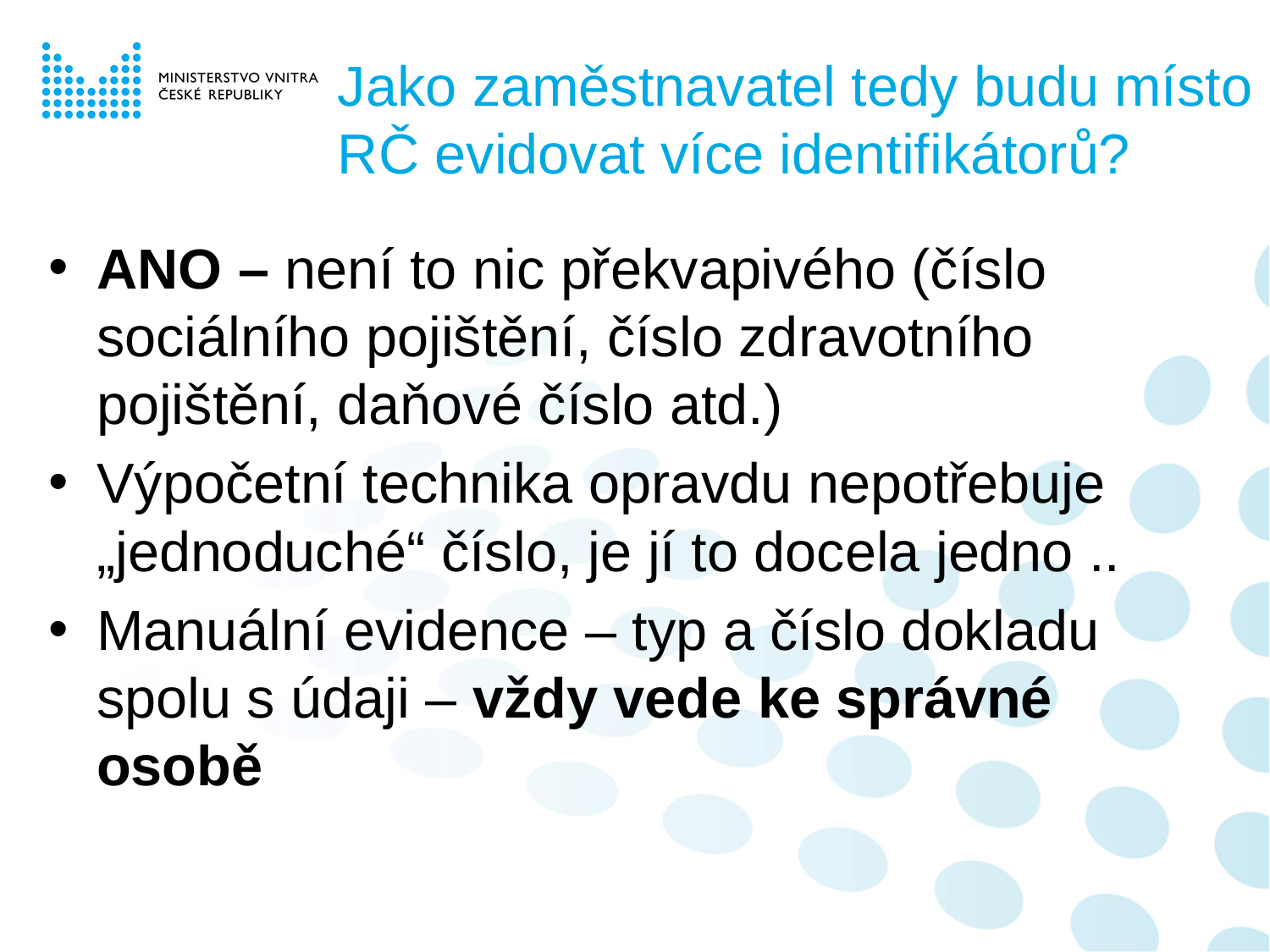

# Jako zaměstnavatel tedy budu místo RČ evidovat více identifikátorů?
ANO – není to nic překvapivého (číslo sociálního pojištění, číslo zdravotního pojištění, daňové číslo atd.)
Výpočetní technika opravdu nepotřebuje „jednoduché“ číslo, je jí to docela jedno ..
Manuální evidence – typ a číslo dokladu spolu s údaji – vždy vede ke správné osobě